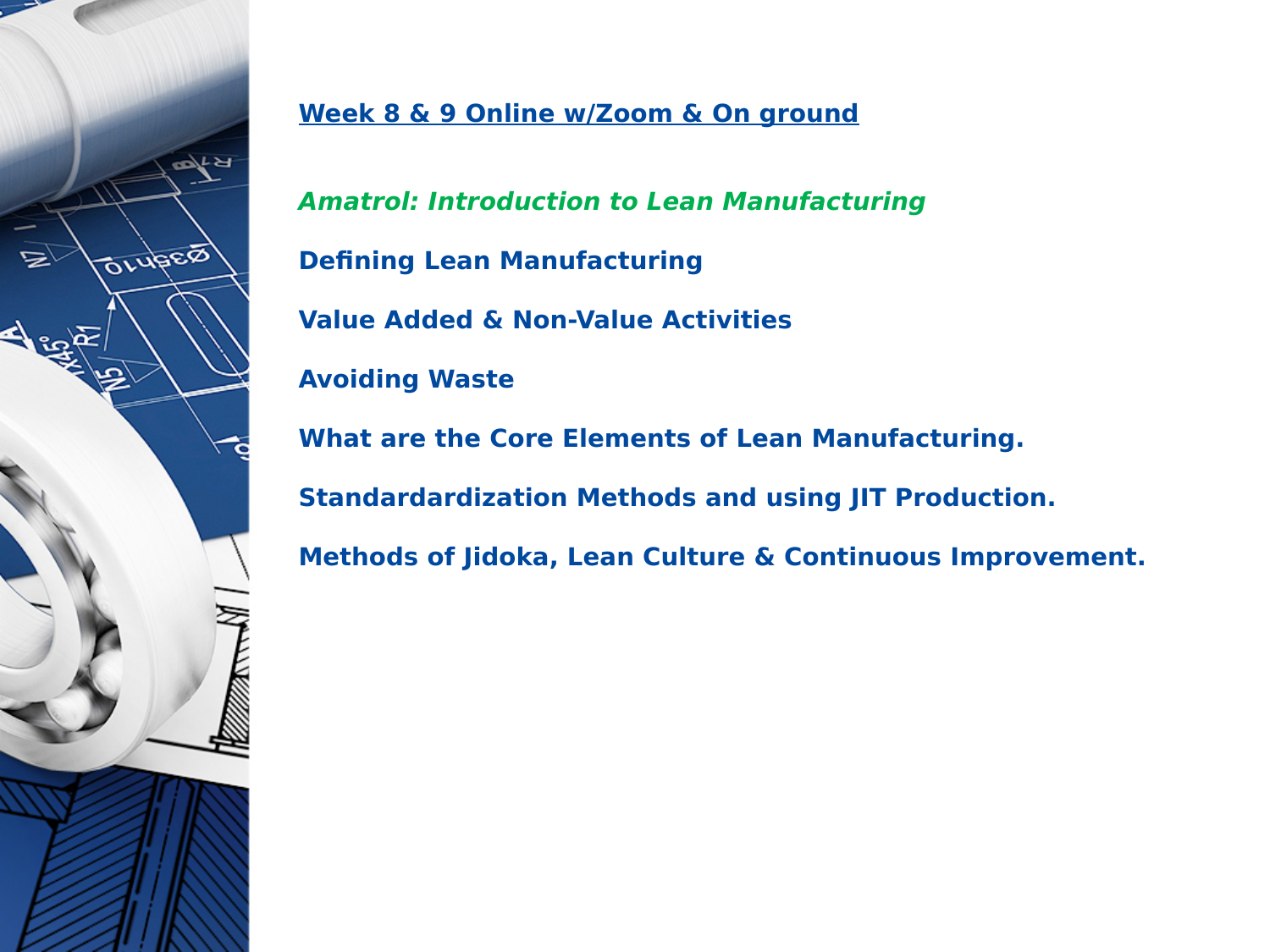

# Week 8 & 9 Online w/Zoom & On ground Amatrol: Introduction to Lean Manufacturing Defining Lean Manufacturing Value Added & Non-Value Activities Avoiding Waste What are the Core Elements of Lean Manufacturing. Standardardization Methods and using JIT Production. Methods of Jidoka, Lean Culture & Continuous Improvement.